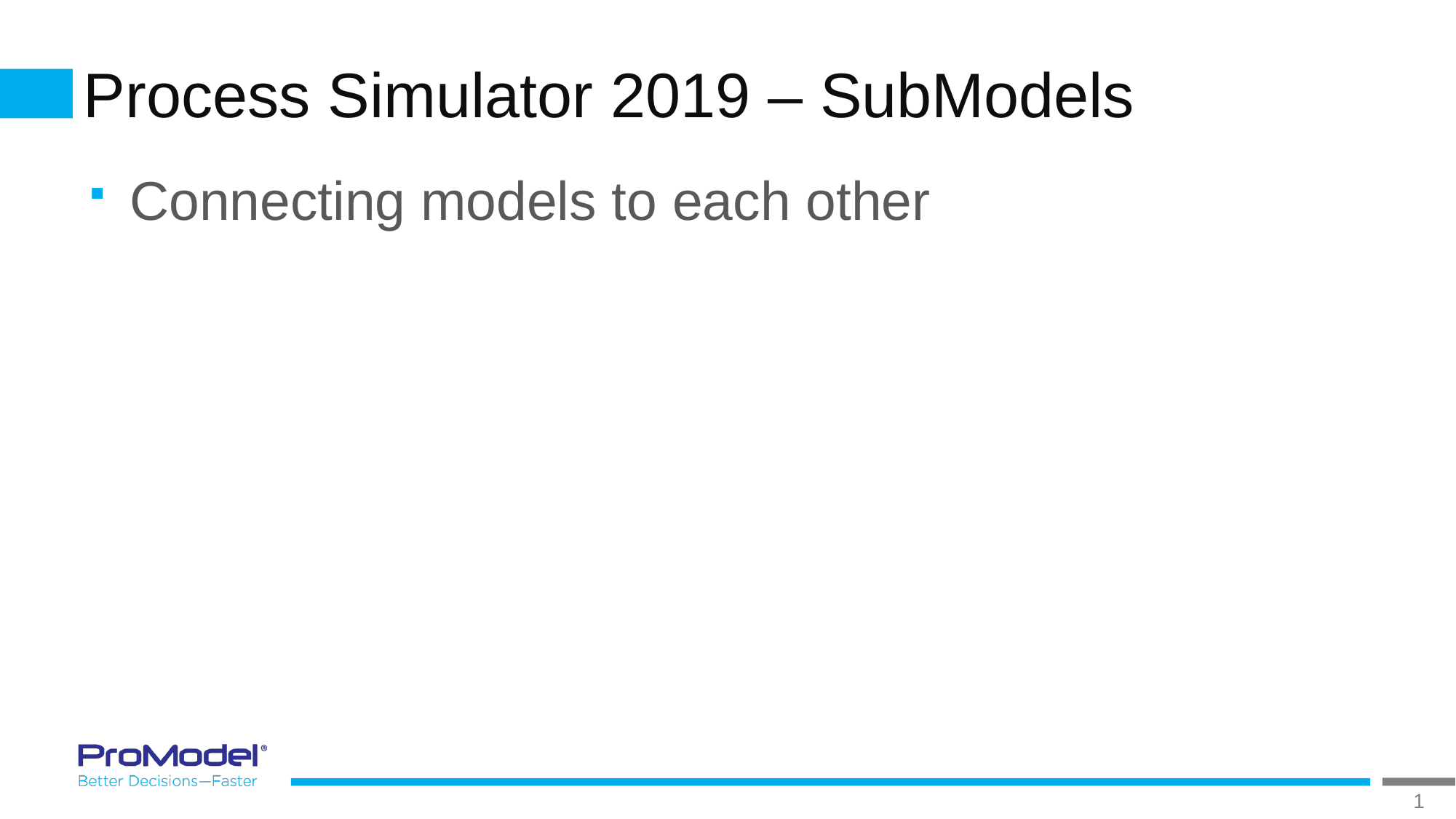

# Process Simulator 2019 – SubModels
Connecting models to each other